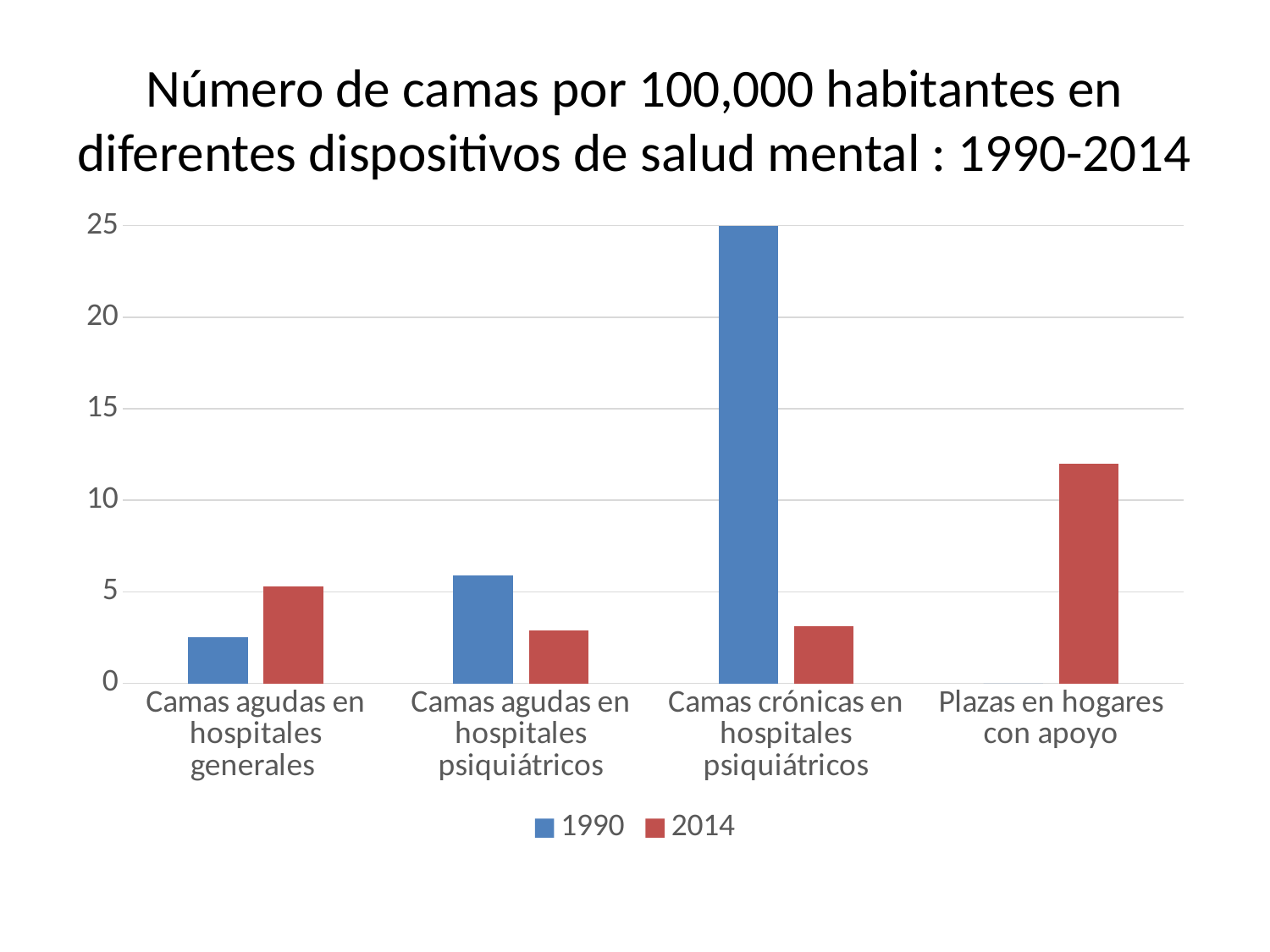

# Número de camas por 100,000 habitantes en diferentes dispositivos de salud mental : 1990-2014

### Chart

| Category | 1990 | 2014 |
|---|---|---|
| Camas agudas en hospitales generales  | 2.5 | 5.3 |
| Camas agudas en hospitales psiquiátricos | 5.9 | 2.9 |
| Camas crónicas en hospitales psiquiátricos | 25.9 | 3.1 |
| Plazas en hogares con apoyo | 0.0 | 12.0 |